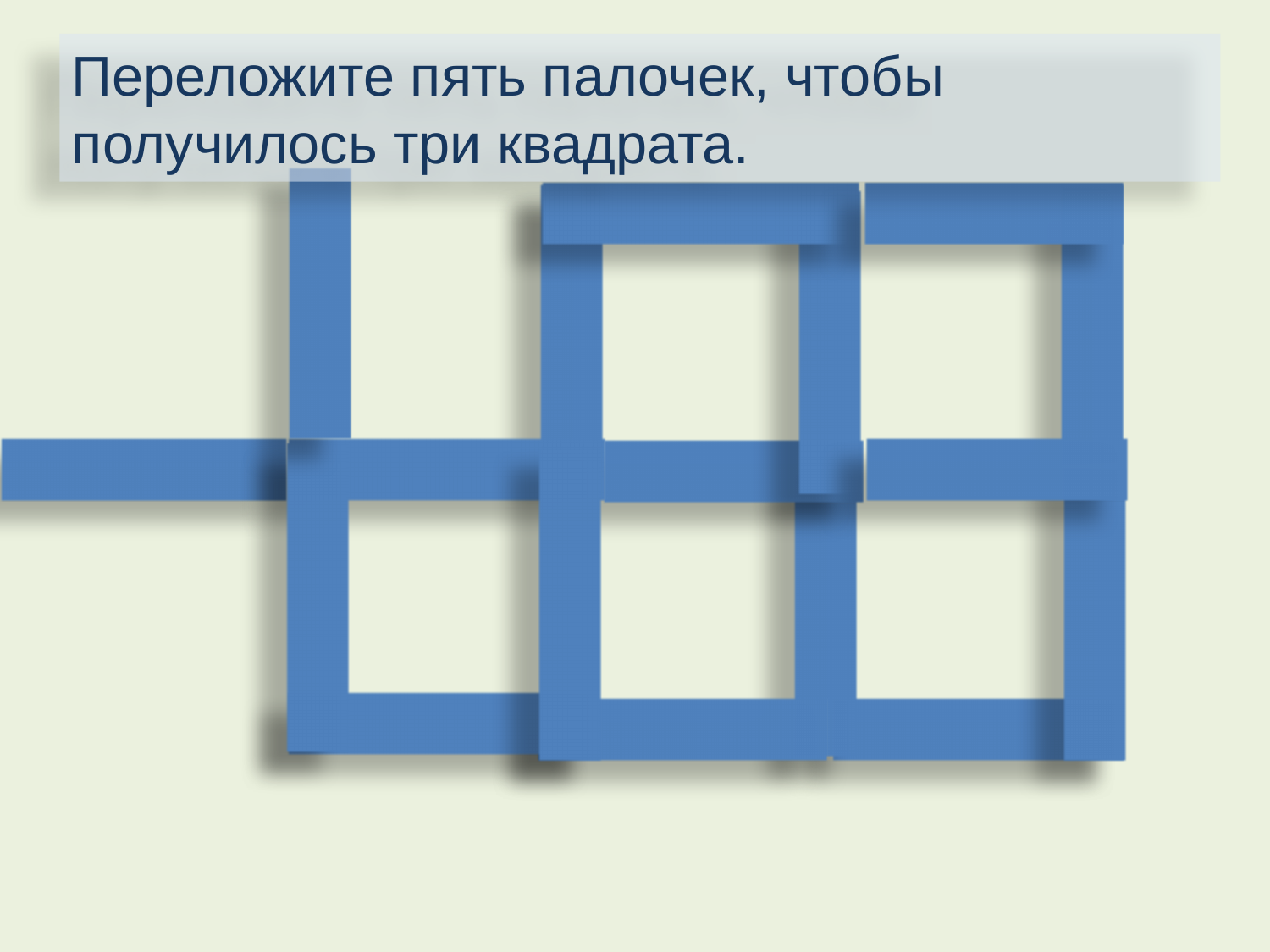

Переложите пять палочек, чтобы получилось три квадрата.